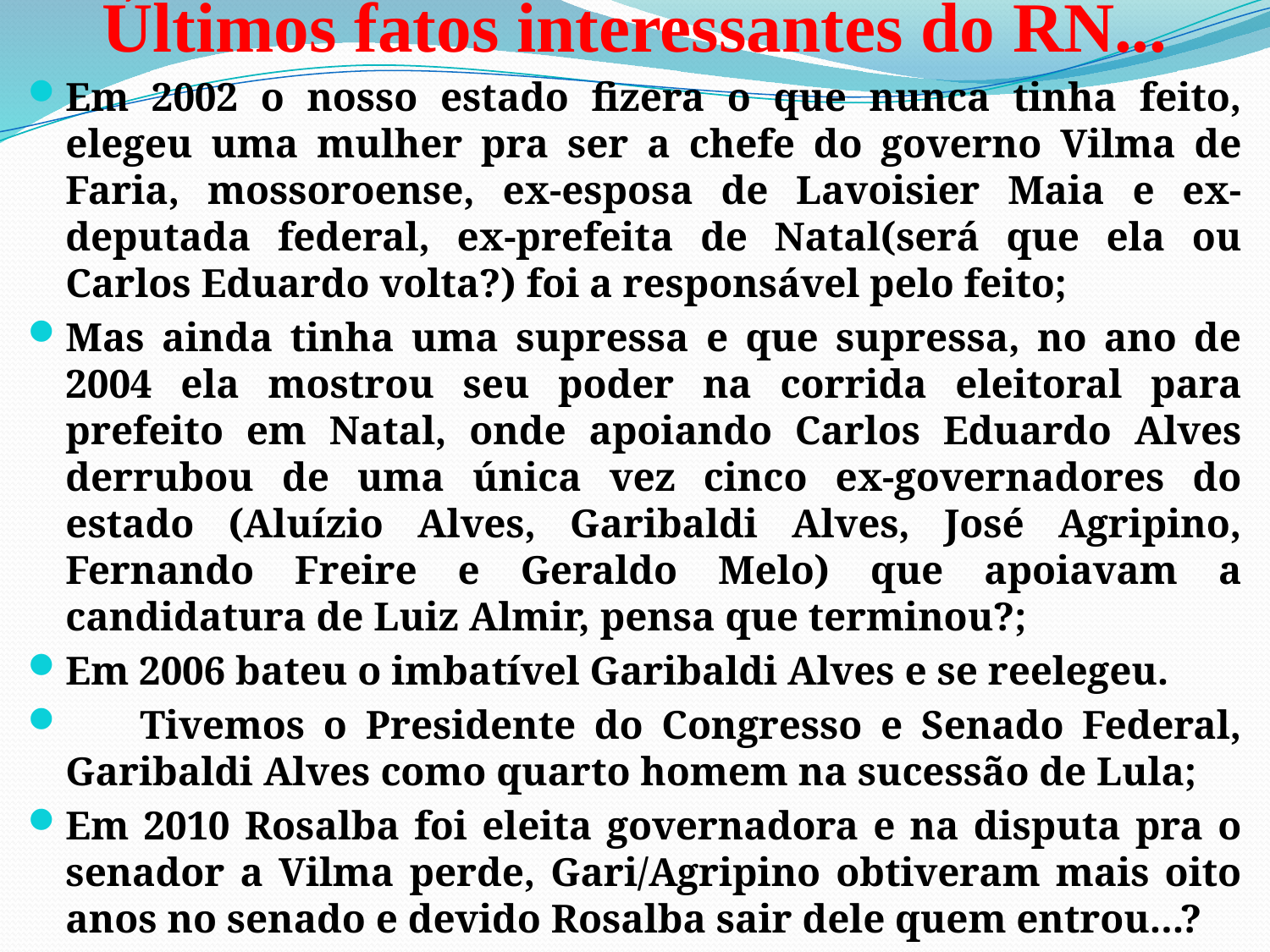

# Últimos fatos interessantes do RN...
Em 2002 o nosso estado fizera o que nunca tinha feito, elegeu uma mulher pra ser a chefe do governo Vilma de Faria, mossoroense, ex-esposa de Lavoisier Maia e ex-deputada federal, ex-prefeita de Natal(será que ela ou Carlos Eduardo volta?) foi a responsável pelo feito;
Mas ainda tinha uma supressa e que supressa, no ano de 2004 ela mostrou seu poder na corrida eleitoral para prefeito em Natal, onde apoiando Carlos Eduardo Alves derrubou de uma única vez cinco ex-governadores do estado (Aluízio Alves, Garibaldi Alves, José Agripino, Fernando Freire e Geraldo Melo) que apoiavam a candidatura de Luiz Almir, pensa que terminou?;
Em 2006 bateu o imbatível Garibaldi Alves e se reelegeu.
    Tivemos o Presidente do Congresso e Senado Federal, Garibaldi Alves como quarto homem na sucessão de Lula;
Em 2010 Rosalba foi eleita governadora e na disputa pra o senador a Vilma perde, Gari/Agripino obtiveram mais oito anos no senado e devido Rosalba sair dele quem entrou...?
    Garibaldi Alves, mas este é o pai!